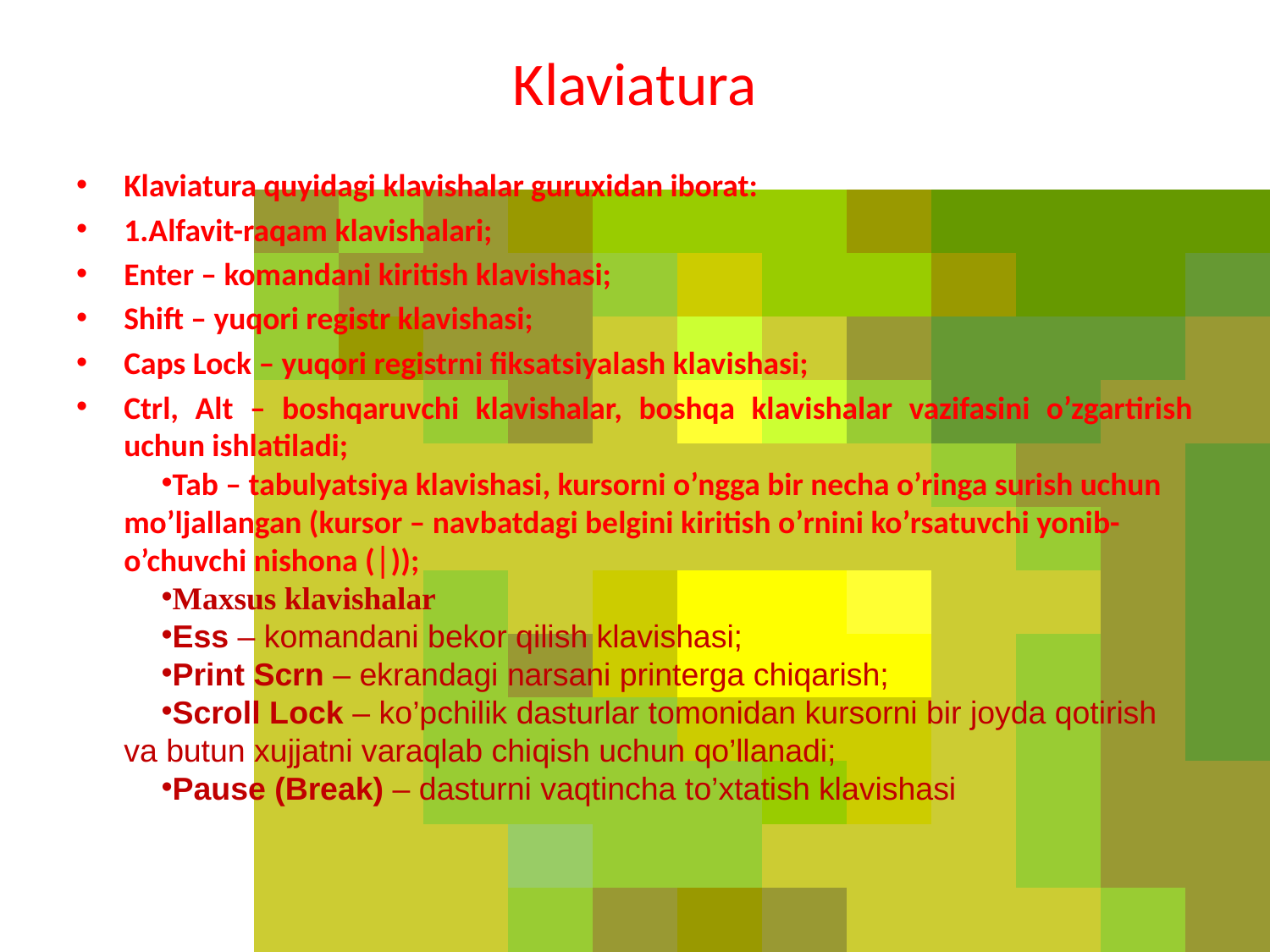

# Klaviatura
Klaviatura quyidagi klavishalar guruxidan iborat:
1.Alfavit-raqam klavishalari;
Enter – komandani kiritish klavishasi;
Shift – yuqori registr klavishasi;
Caps Lock – yuqori registrni fiksatsiyalash klavishasi;
Ctrl, Alt – boshqaruvchi klavishalar, boshqa klavishalar vazifasini o’zgartirish uchun ishlatiladi;
Tab – tabulyatsiya klavishasi, kursorni o’ngga bir necha o’ringa surish uchun mo’ljallangan (kursor – navbatdagi belgini kiritish o’rnini ko’rsatuvchi yonib-o’chuvchi nishona (│));
Maxsus klavishalar
Ess – komandani bekor qilish klavishasi;
Print Scrn – ekrandagi narsani printerga chiqarish;
Scroll Lock – ko’pchilik dasturlar tomonidan kursorni bir joyda qotirish va butun xujjatni varaqlab chiqish uchun qo’llanadi;
Pause (Break) – dasturni vaqtincha to’xtatish klavishasi